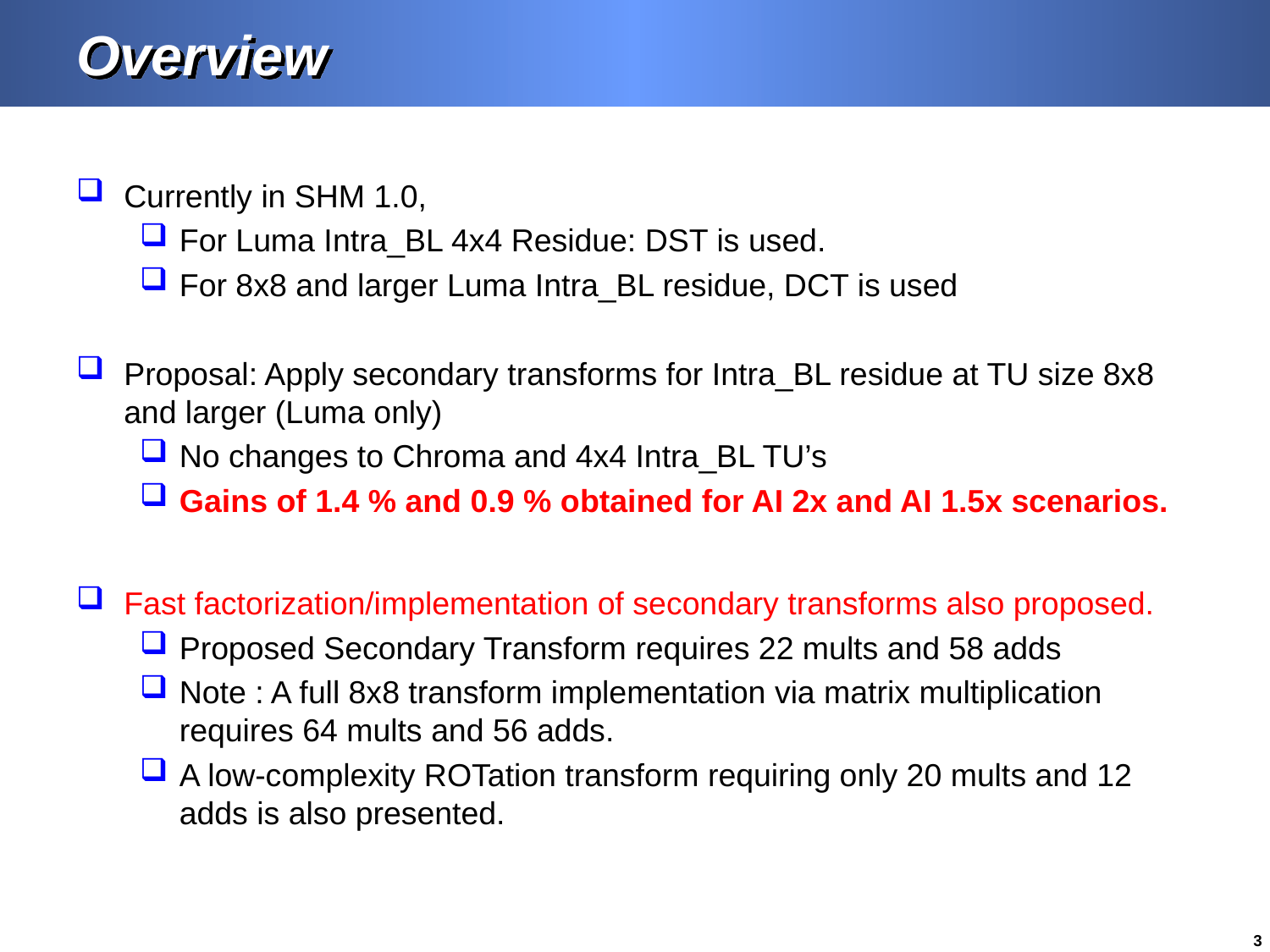

# Overview
Currently in SHM 1.0,
For Luma Intra_BL 4x4 Residue: DST is used.
For 8x8 and larger Luma Intra_BL residue, DCT is used

Proposal: Apply secondary transforms for Intra_BL residue at TU size 8x8 and larger (Luma only)
No changes to Chroma and 4x4 Intra_BL TU’s
Gains of 1.4 % and 0.9 % obtained for AI 2x and AI 1.5x scenarios.

Fast factorization/implementation of secondary transforms also proposed.
Proposed Secondary Transform requires 22 mults and 58 adds
Note : A full 8x8 transform implementation via matrix multiplication requires 64 mults and 56 adds.
A low-complexity ROTation transform requiring only 20 mults and 12 adds is also presented.
3